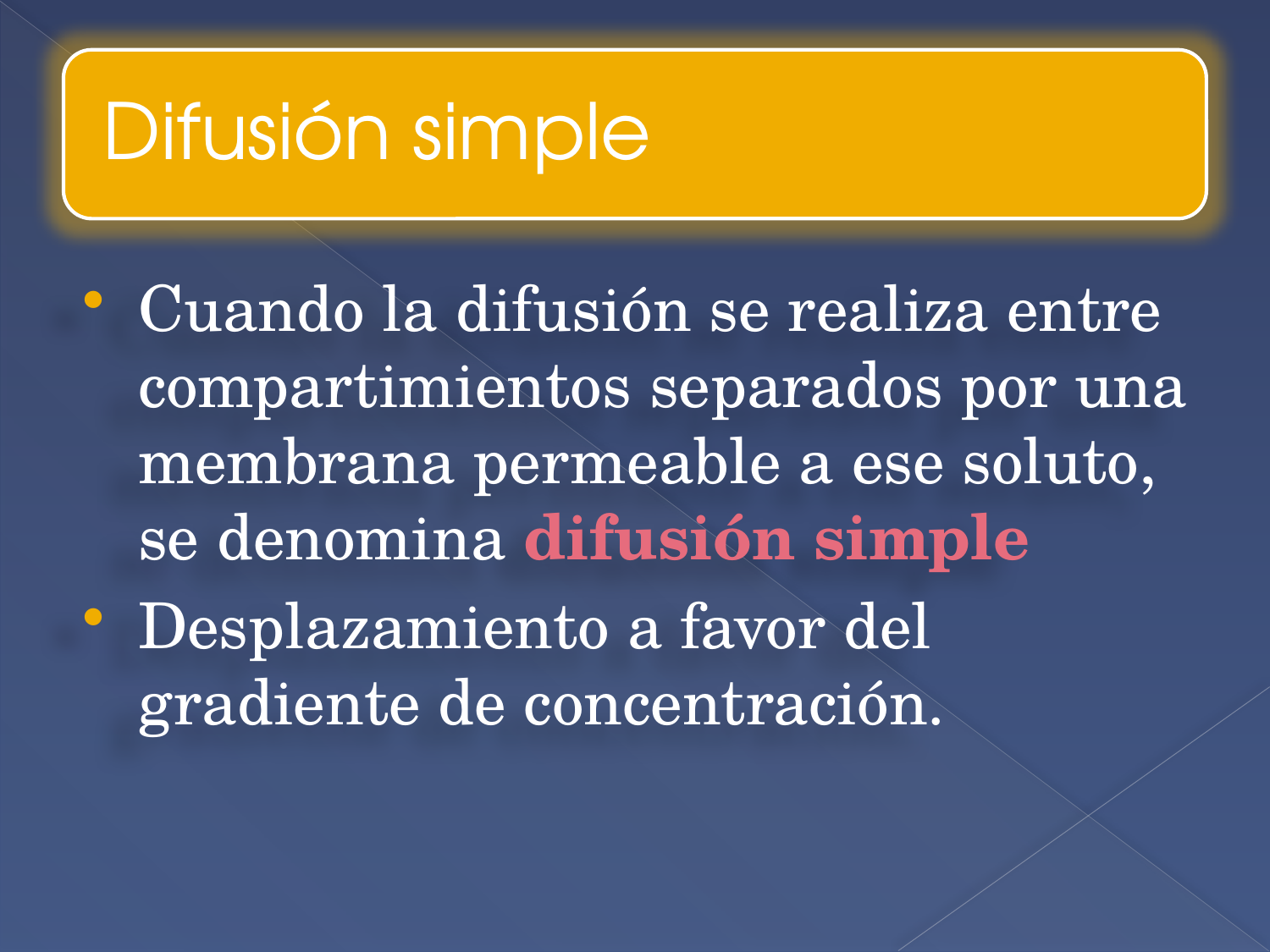

Difusión simple
Cuando la difusión se realiza entre compartimientos separados por una membrana permeable a ese soluto, se denomina difusión simple
Desplazamiento a favor del gradiente de concentración.